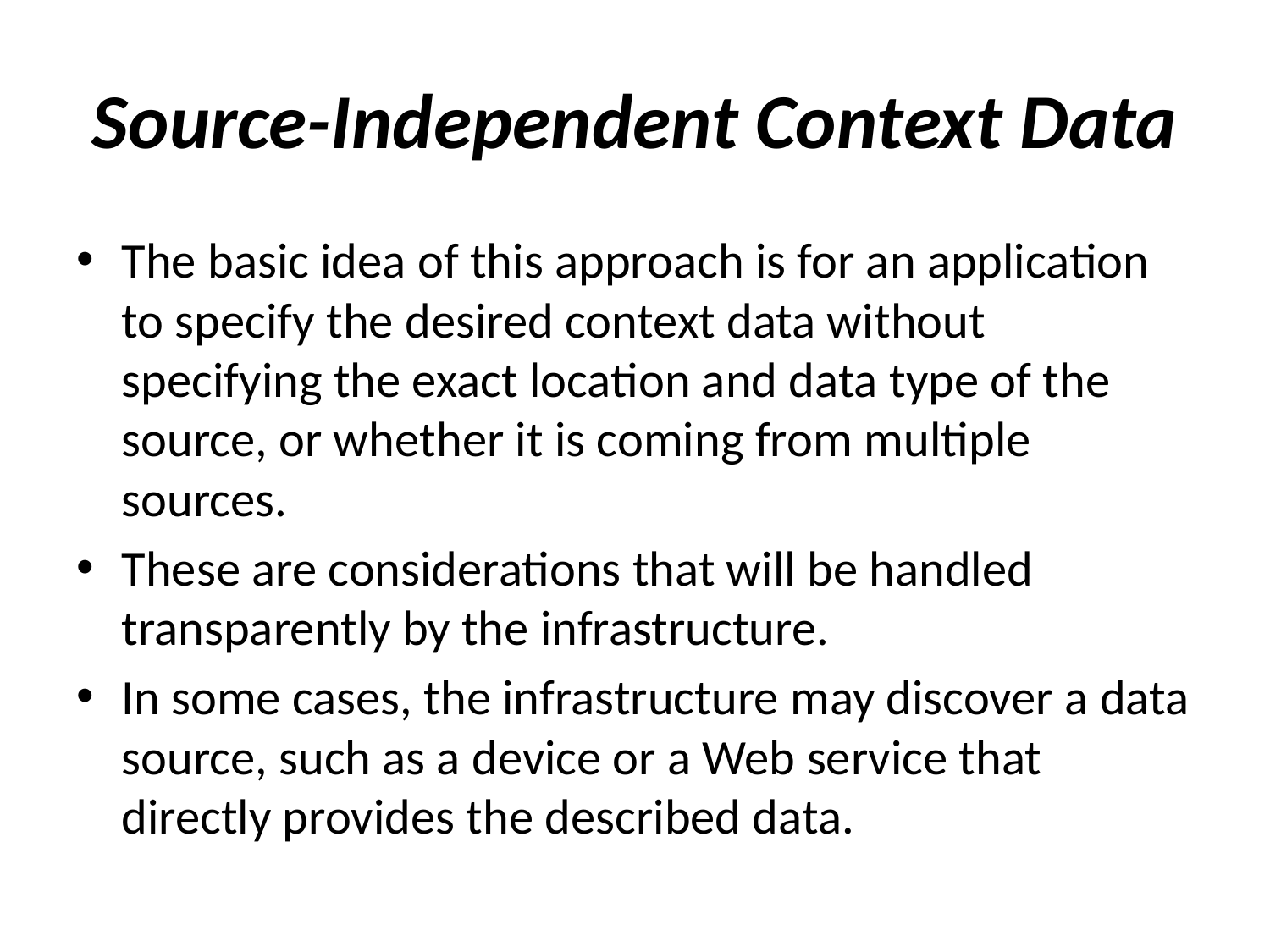

# Source-Independent Context Data
The basic idea of this approach is for an application to specify the desired context data without specifying the exact location and data type of the source, or whether it is coming from multiple sources.
These are considerations that will be handled transparently by the infrastructure.
In some cases, the infrastructure may discover a data source, such as a device or a Web service that directly provides the described data.